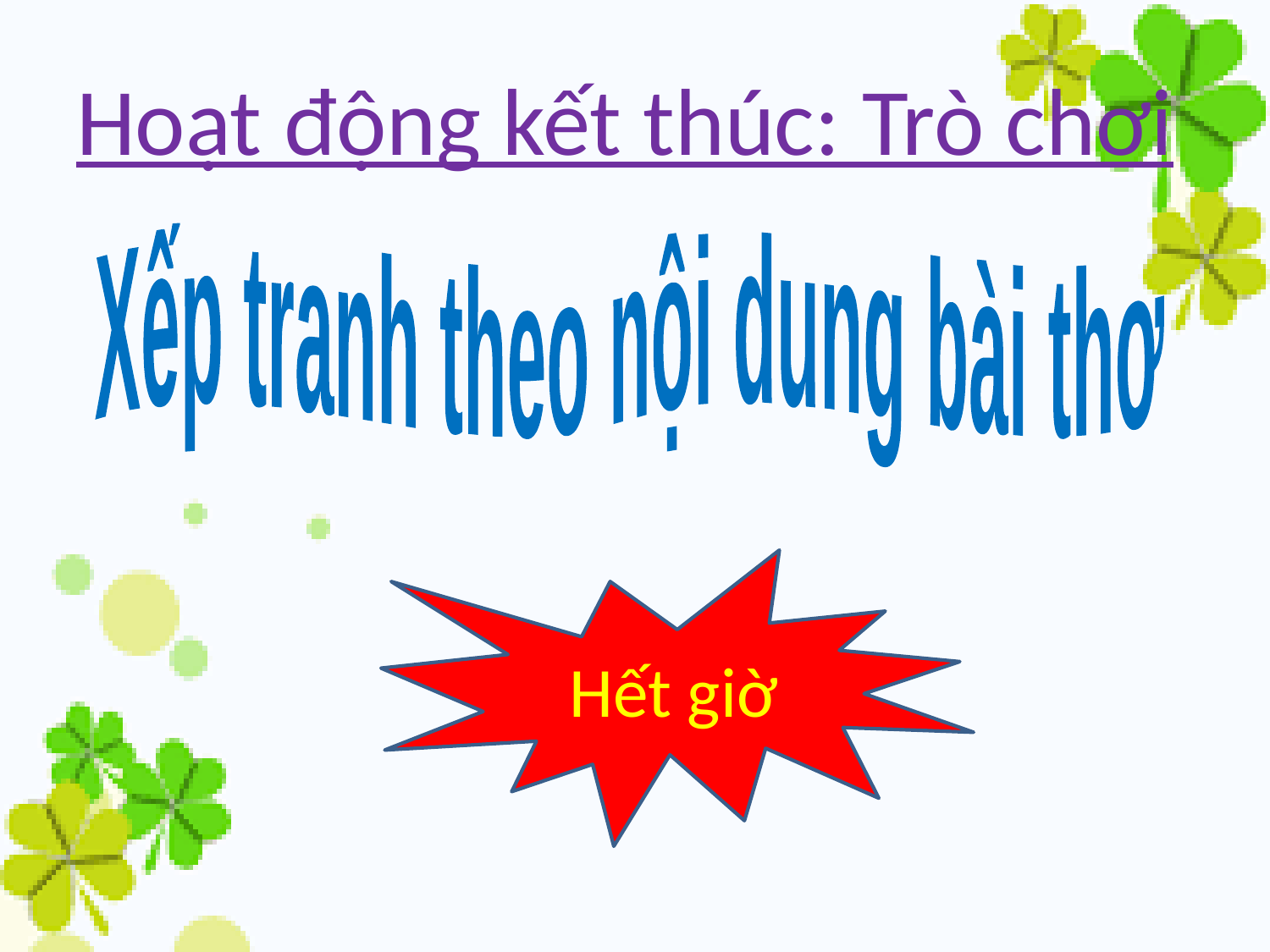

# Hoạt động kết thúc: Trò chơi
Xếp tranh theo nội dung bài thơ
Hết giờ